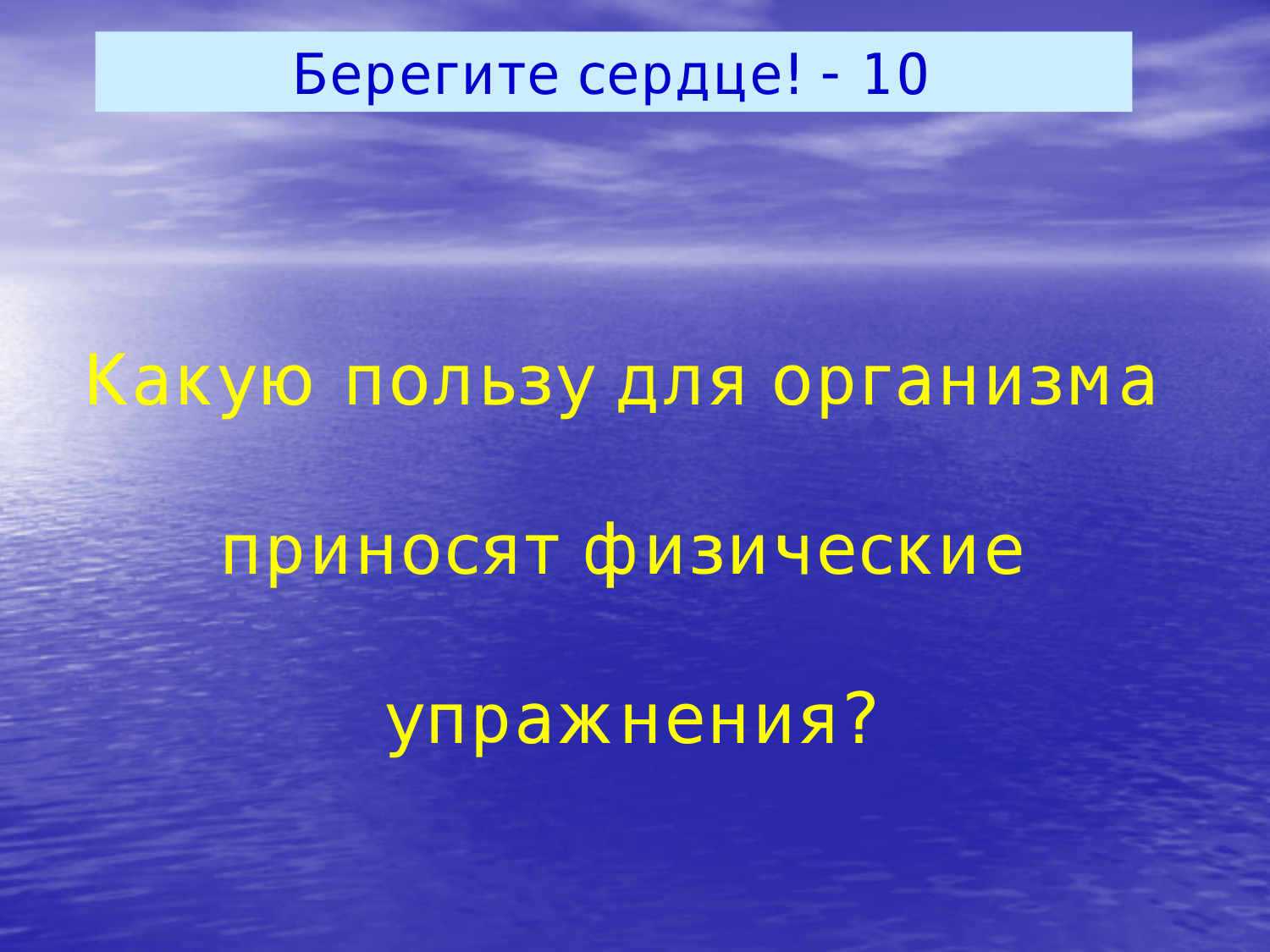

Берегите сердце! - 10
Какую пользу для организма

приносят физические

упражнения?